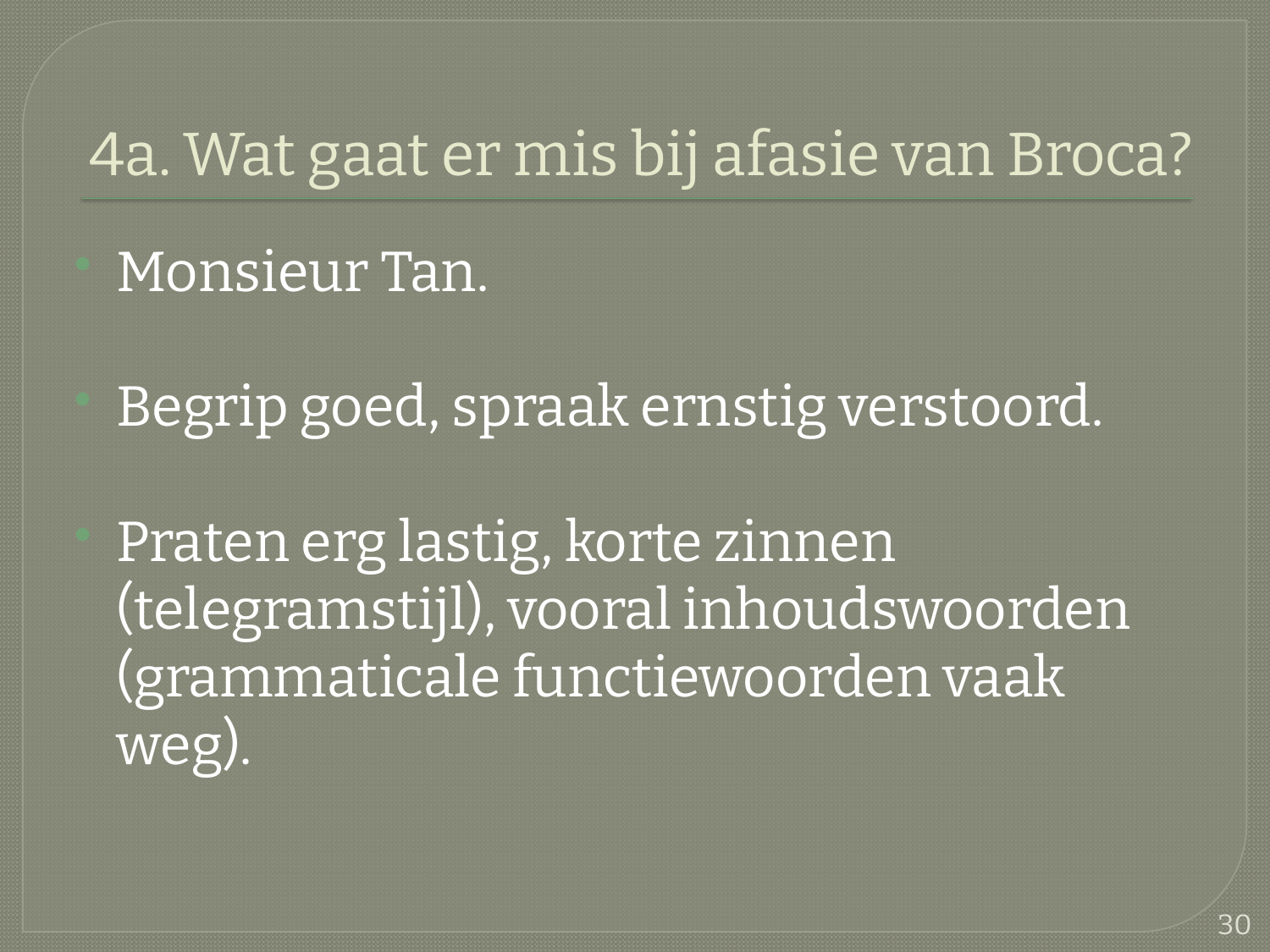

# 4a. Wat gaat er mis bij afasie van Broca?
Monsieur Tan.

Begrip goed, spraak ernstig verstoord.

Praten erg lastig, korte zinnen (telegramstijl), vooral inhoudswoorden (grammaticale functiewoorden vaak weg).
30